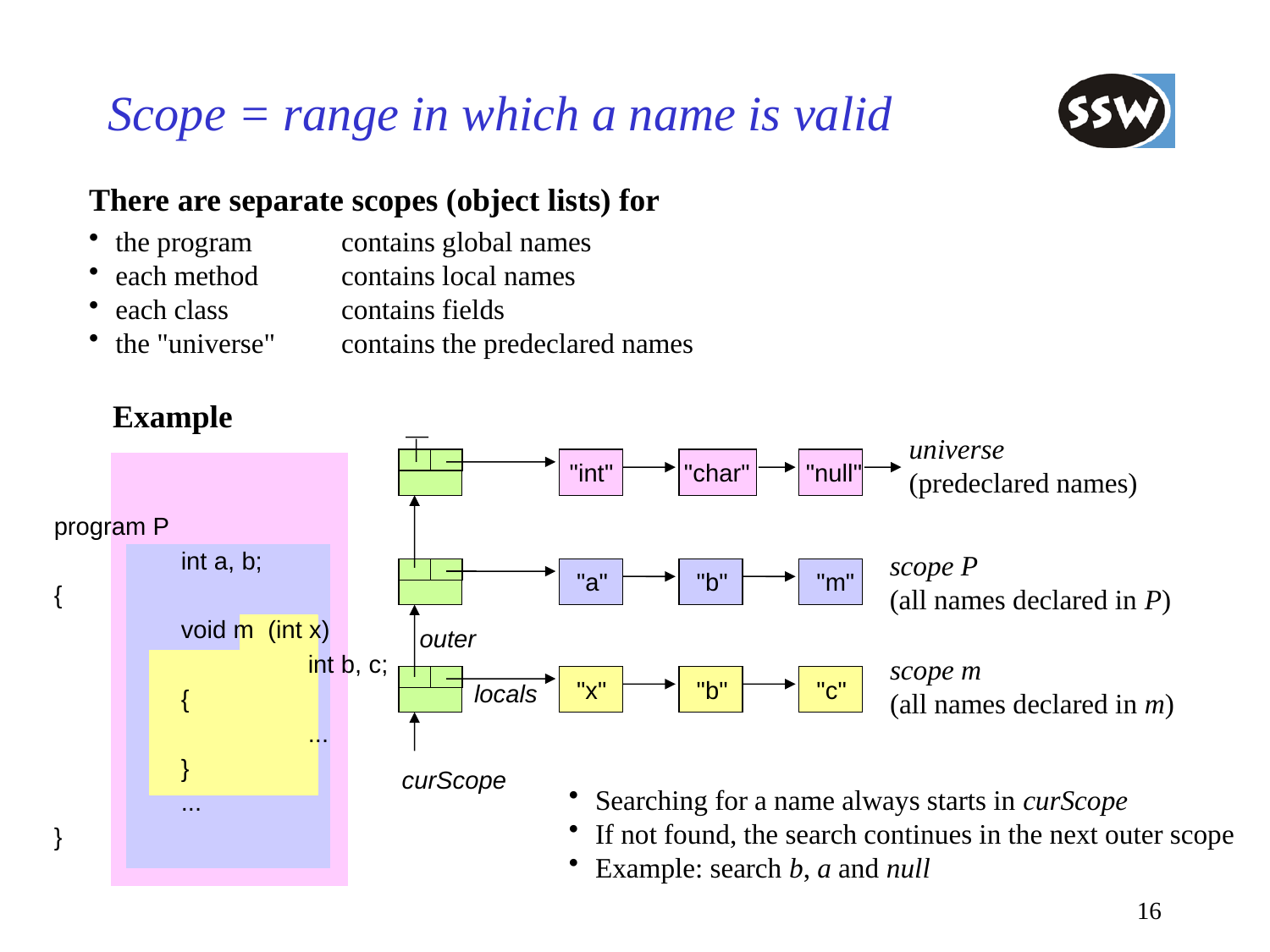

# Scope = range in which a name is valid
There are separate scopes (object lists) for
the program	contains global names
each method	contains local names
each class	contains fields
the "universe"	contains the predeclared names
Example
universe
(predeclared names)

"int"
"char"
"null"

program P
	int a, b;
{
	void m  (int x)
		int b, c;
	{
		...
	}
	...
}
scope P
(all names declared in P)

"a"
"b"
"m"

scope m
(all names declared in m)

"x"
"b"
"c"

outer

locals

curScope
Searching for a name always starts in curScope
If not found, the search continues in the next outer scope
Example: search b, a and null
16